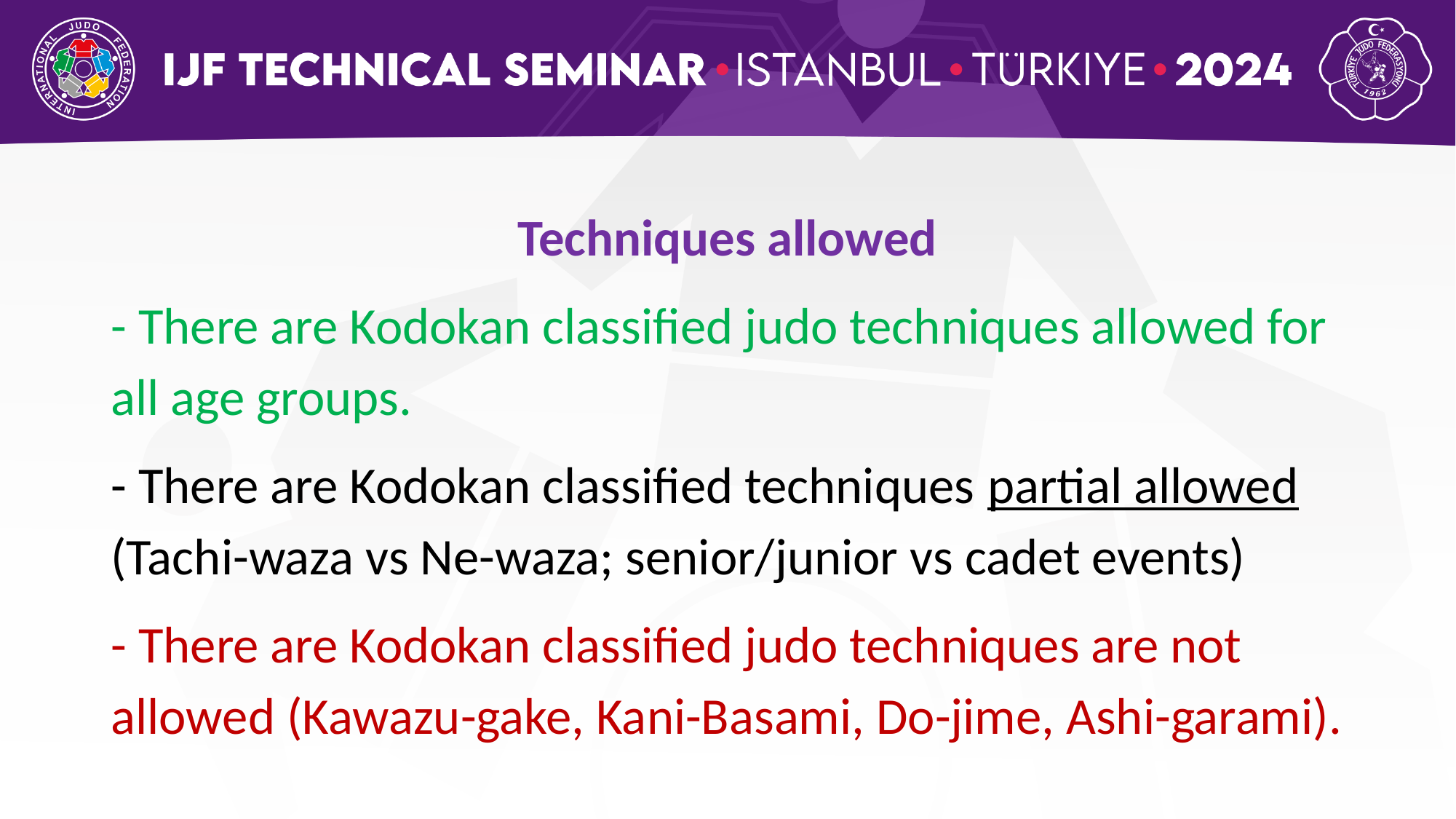

Techniques allowed
- There are Kodokan classified judo techniques allowed for all age groups.
- There are Kodokan classified techniques partial allowed (Tachi-waza vs Ne-waza; senior/junior vs cadet events)
- There are Kodokan classified judo techniques are not allowed (Kawazu-gake, Kani-Basami, Do-jime, Ashi-garami).